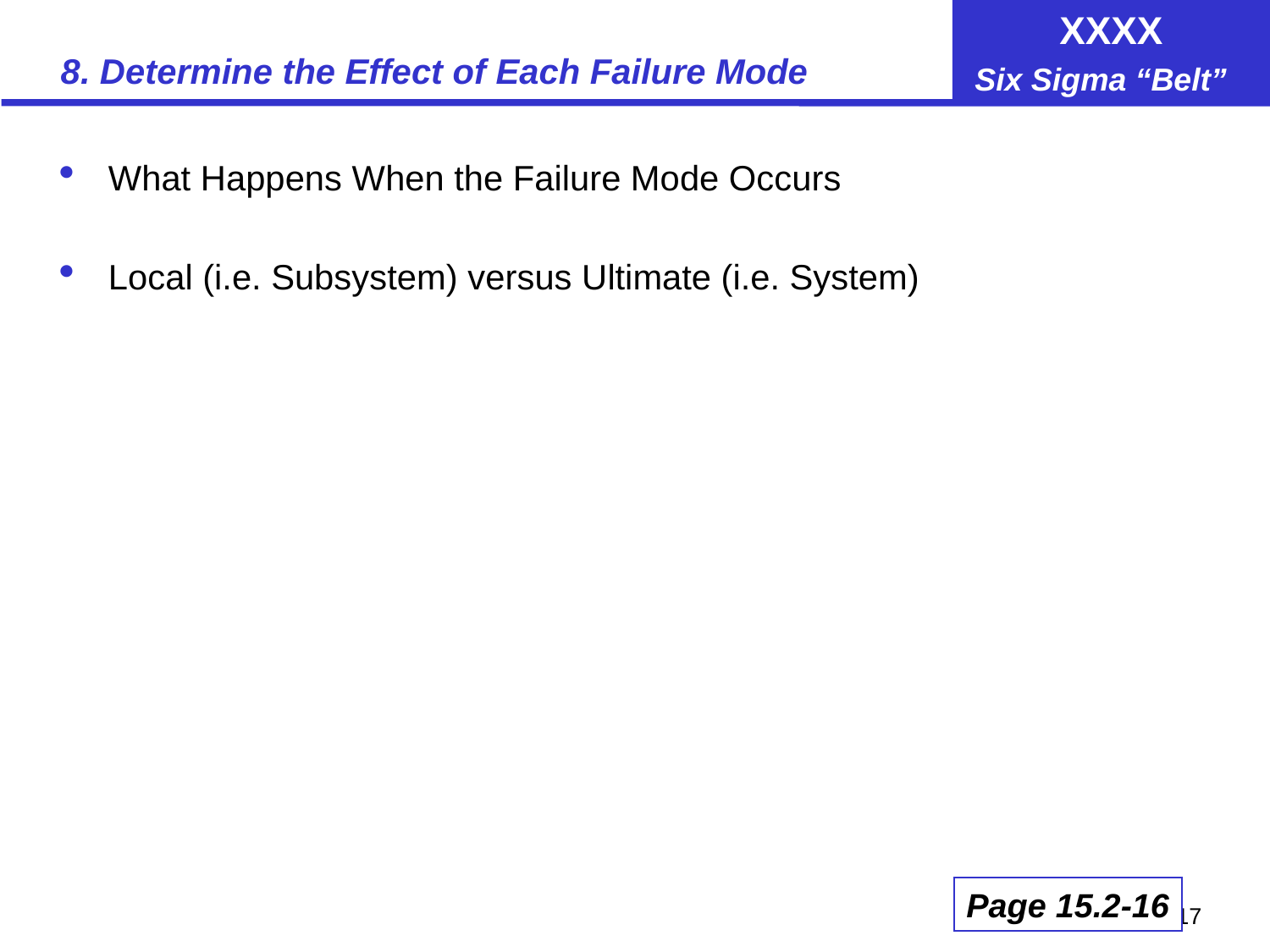

# 8. Determine the Effect of Each Failure Mode
What Happens When the Failure Mode Occurs

Local (i.e. Subsystem) versus Ultimate (i.e. System)
Page 15.2-16